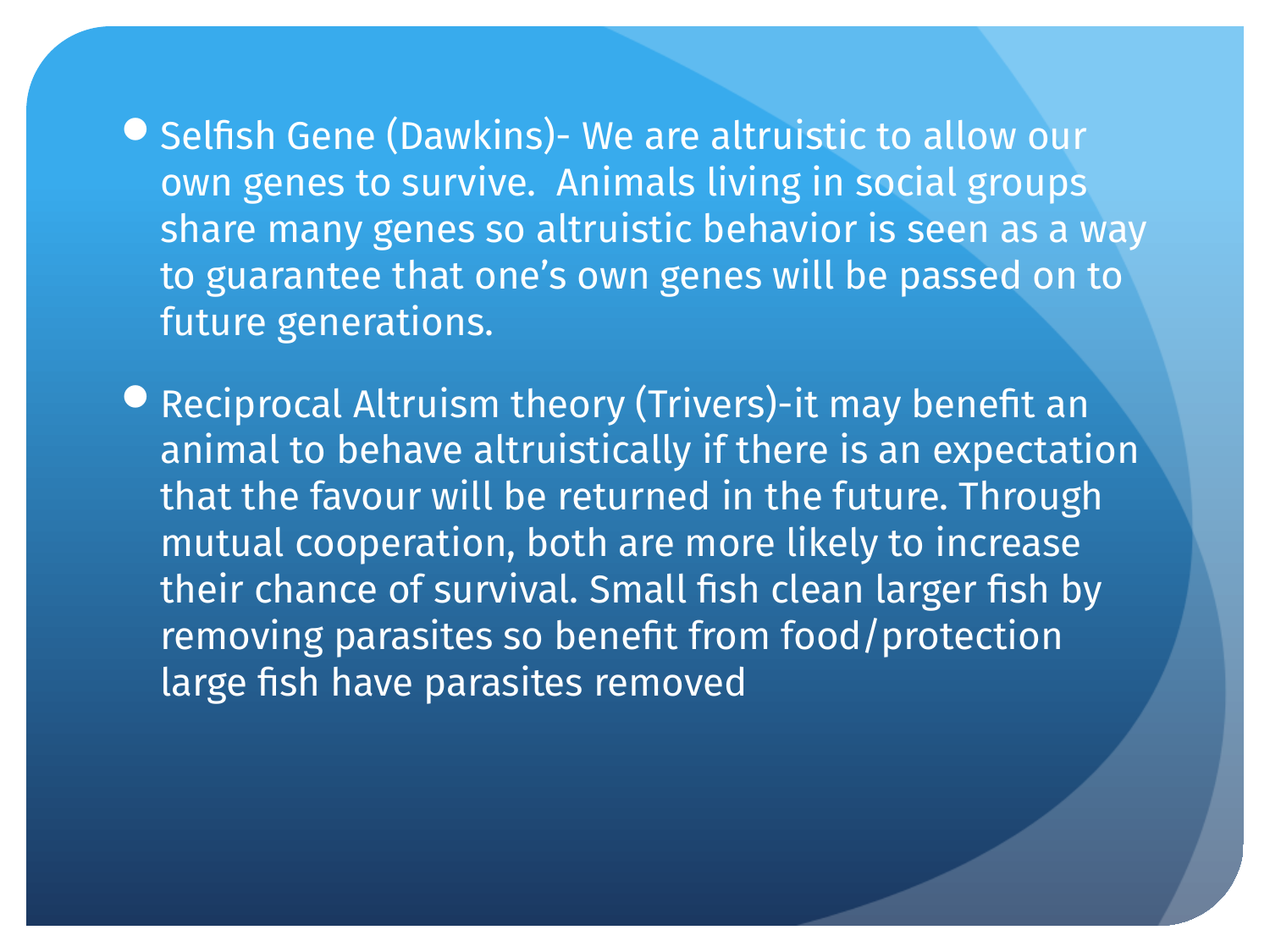

Selfish Gene (Dawkins)- We are altruistic to allow our own genes to survive.  Animals living in social groups share many genes so altruistic behavior is seen as a way to guarantee that one’s own genes will be passed on to future generations.
Reciprocal Altruism theory (Trivers)-it may benefit an animal to behave altruistically if there is an expectation that the favour will be returned in the future. Through mutual cooperation, both are more likely to increase their chance of survival. Small fish clean larger fish by removing parasites so benefit from food/protection large fish have parasites removed